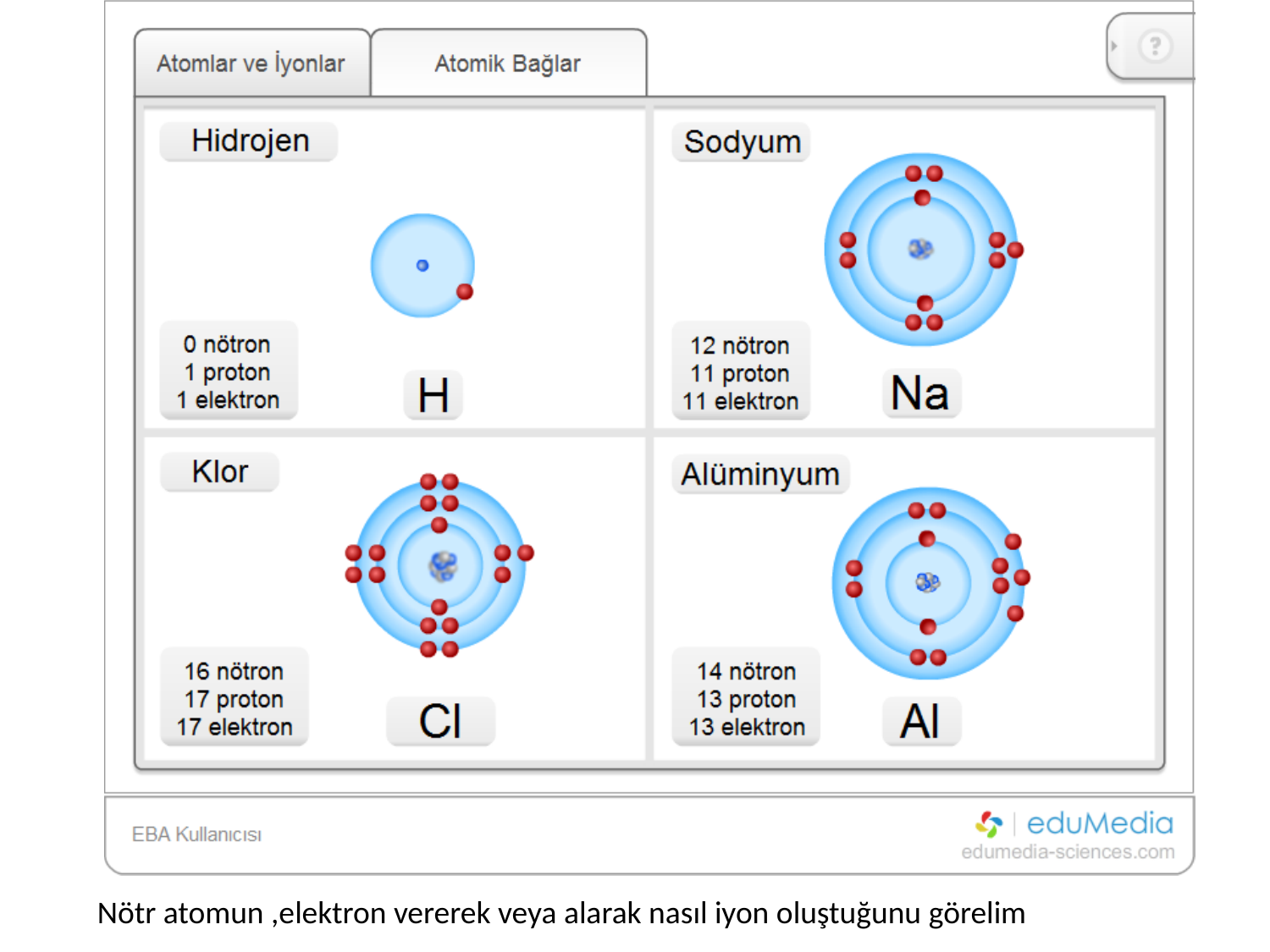

Nötr atomun ,elektron vererek veya alarak nasıl iyon oluştuğunu görelim